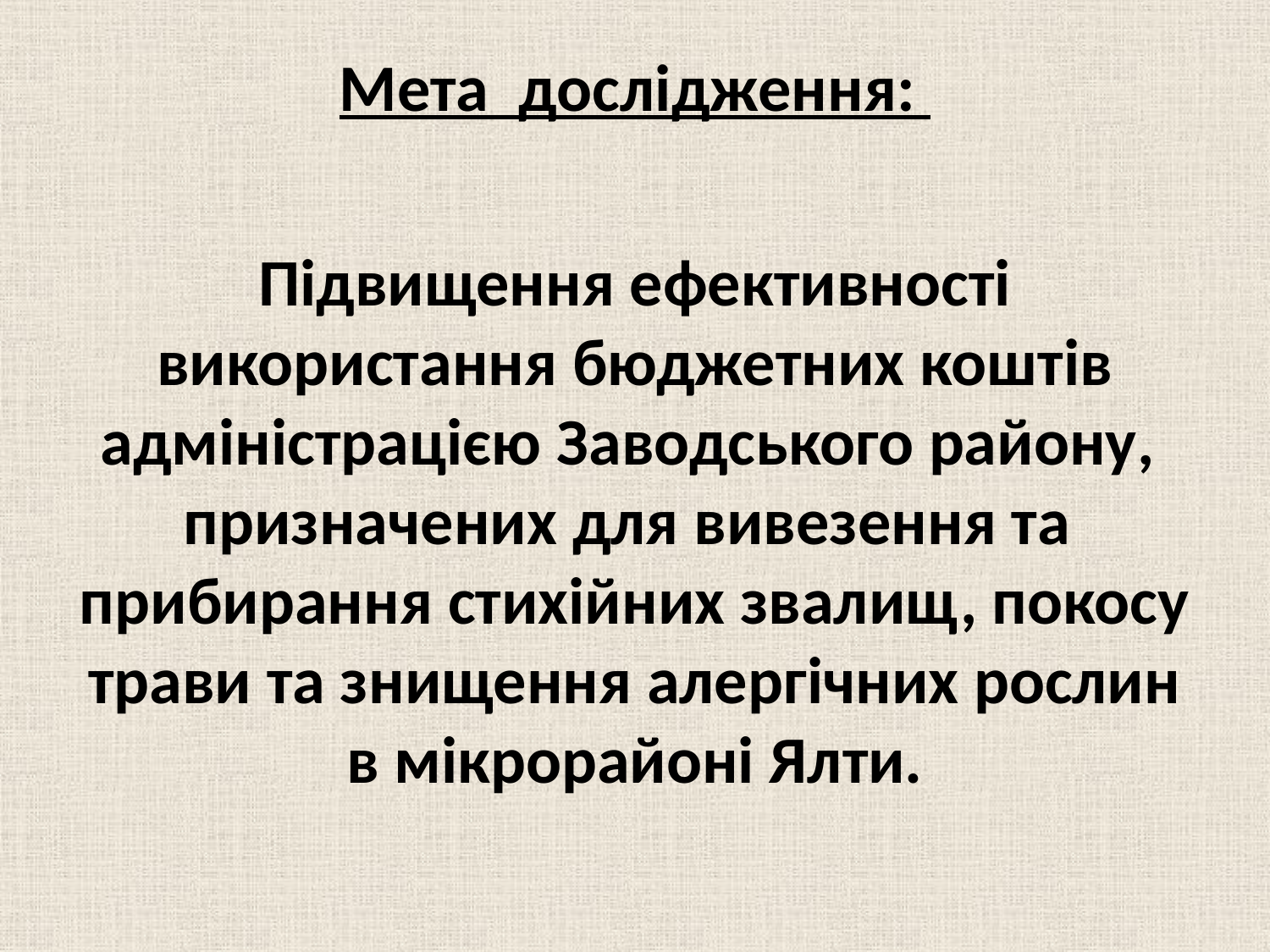

# Мета  дослідження:

Підвищення ефективності використання бюджетних коштів адміністрацією Заводського району,  призначених для вивезення та  прибирання стихійних звалищ, покосу трави та знищення алергічних рослин в мікрорайоні Ялти.